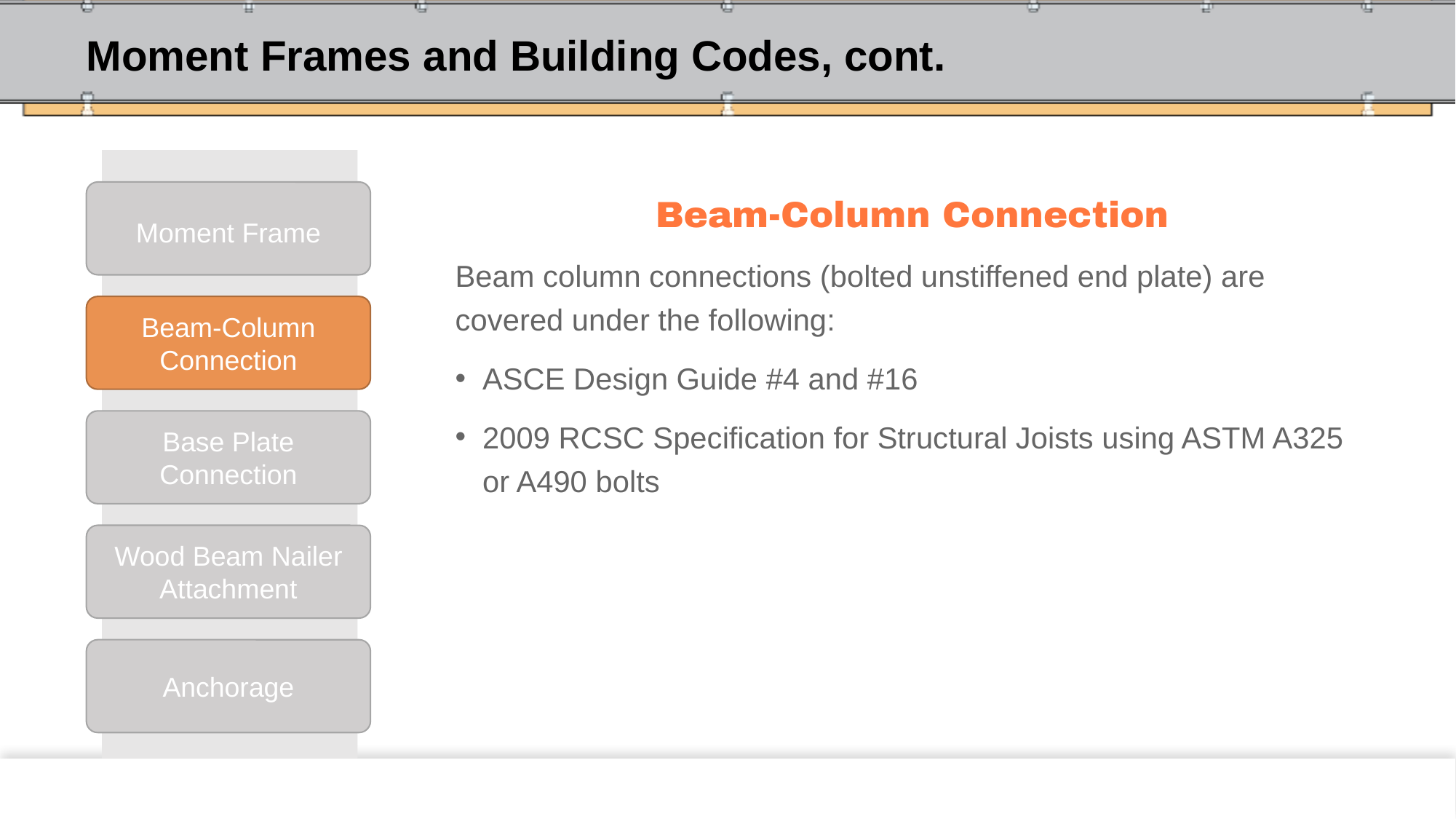

# Moment Frames and Building Codes, cont.

Moment Frame
Beam-Column Connection
Beam column connections (bolted unstiffened end plate) are covered under the following:
ASCE Design Guide #4 and #16
2009 RCSC Specification for Structural Joists using ASTM A325 or A490 bolts
Beam-Column Connection
Base Plate Connection
Wood Beam Nailer Attachment
Anchorage